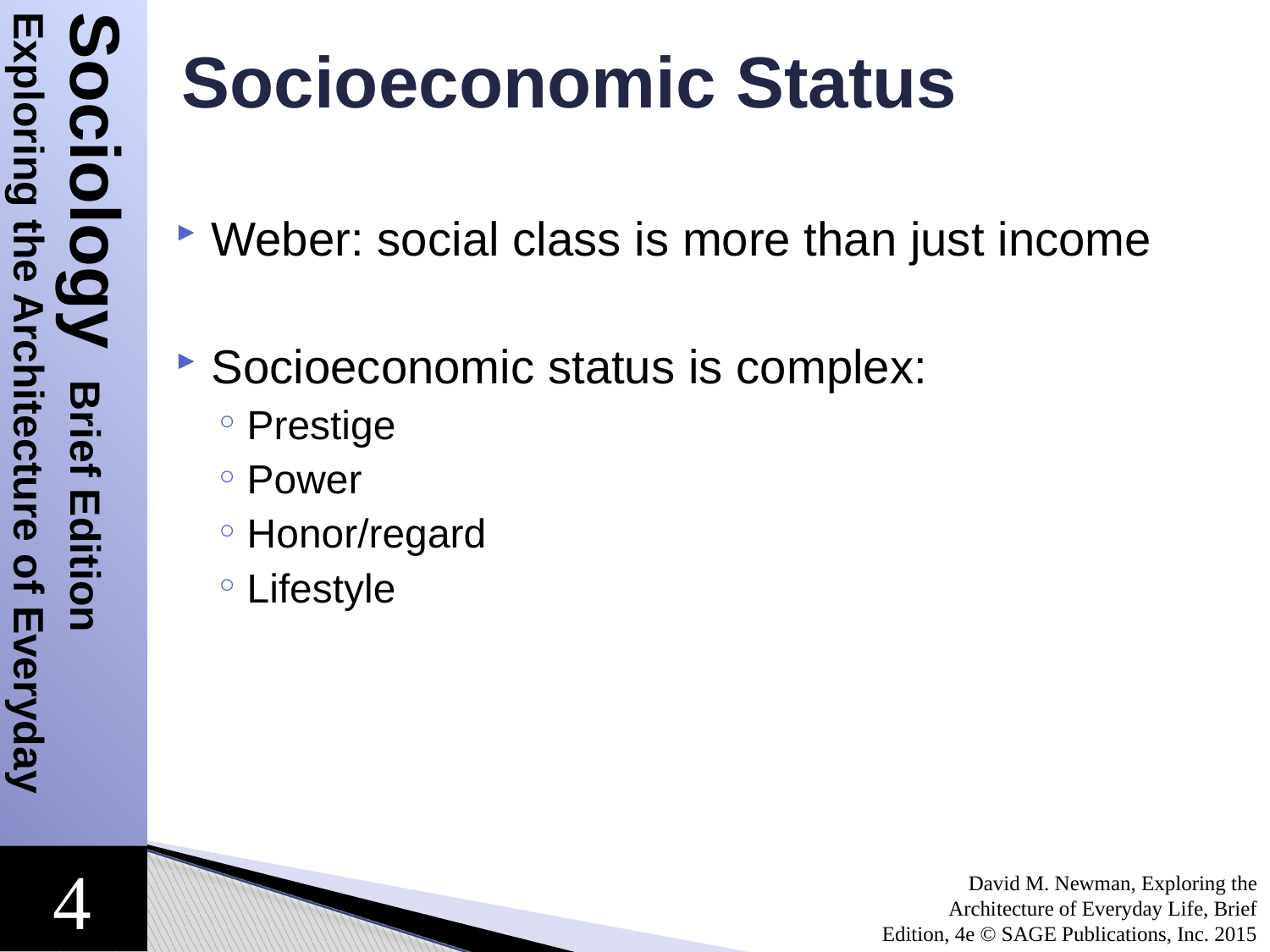

# Socioeconomic Status

Weber: social class is more than just income

Socioeconomic status is complex:
Prestige
Power
Honor/regard
Lifestyle
David M. Newman, Exploring the Architecture of Everyday Life, Brief Edition, 4e © SAGE Publications, Inc. 2015